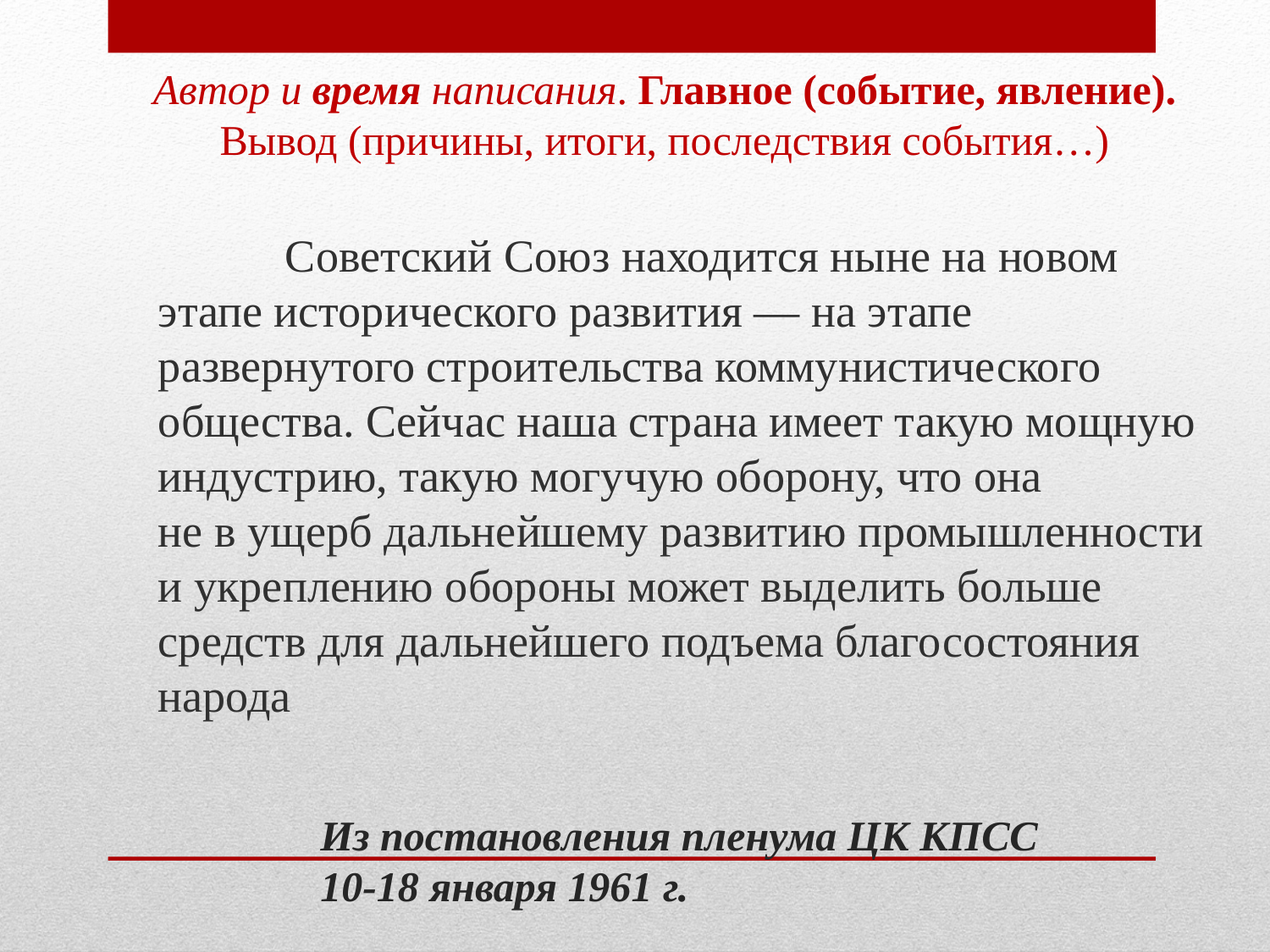

Автор и время написания. Главное (событие, явление).
Вывод (причины, итоги, последствия события…)
	Советский Союз находится ныне на новом этапе исторического развития — на этапе развернутого строительства коммунистического общества. Сейчас наша страна имеет такую мощную индустрию, такую могучую оборону, что она не в ущерб дальнейшему развитию промышленности и укреплению обороны может выделить больше средств для дальнейшего подъема благосостояния народа
# Из постановления пленума ЦК КПСС  10-18 января 1961 г.